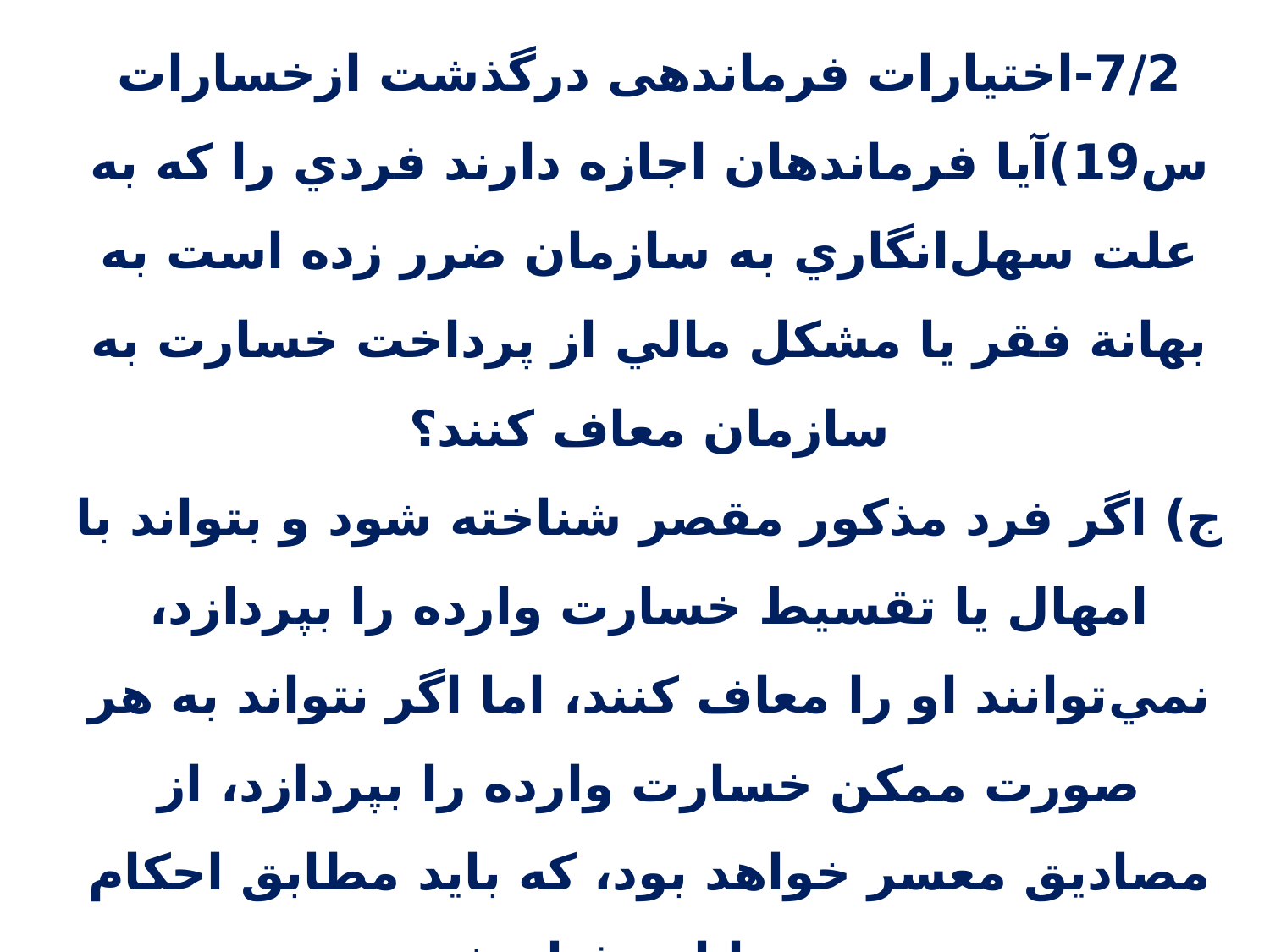

# 7/2-اختیارات فرماندهی درگذشت ازخسارات س19)آيا فرماندهان اجازه دارند فردي را كه به علت سهل‌انگاري به سازمان ضرر زده است به بهانة فقر يا مشكل مالي از پرداخت خسارت به سازمان معاف كنند؟ ج) اگر فرد مذكور مقصر شناخته شود و بتواند با امهال يا تقسيط خسارت وارده را بپردازد، نمي‌توانند او را معاف كنند، اما اگر نتواند به هر صورت ممكن خسارت وارده را بپردازد، از مصاديق معسر خواهد بود، كه بايد مطابق احكام معسر با او رفتار شود.